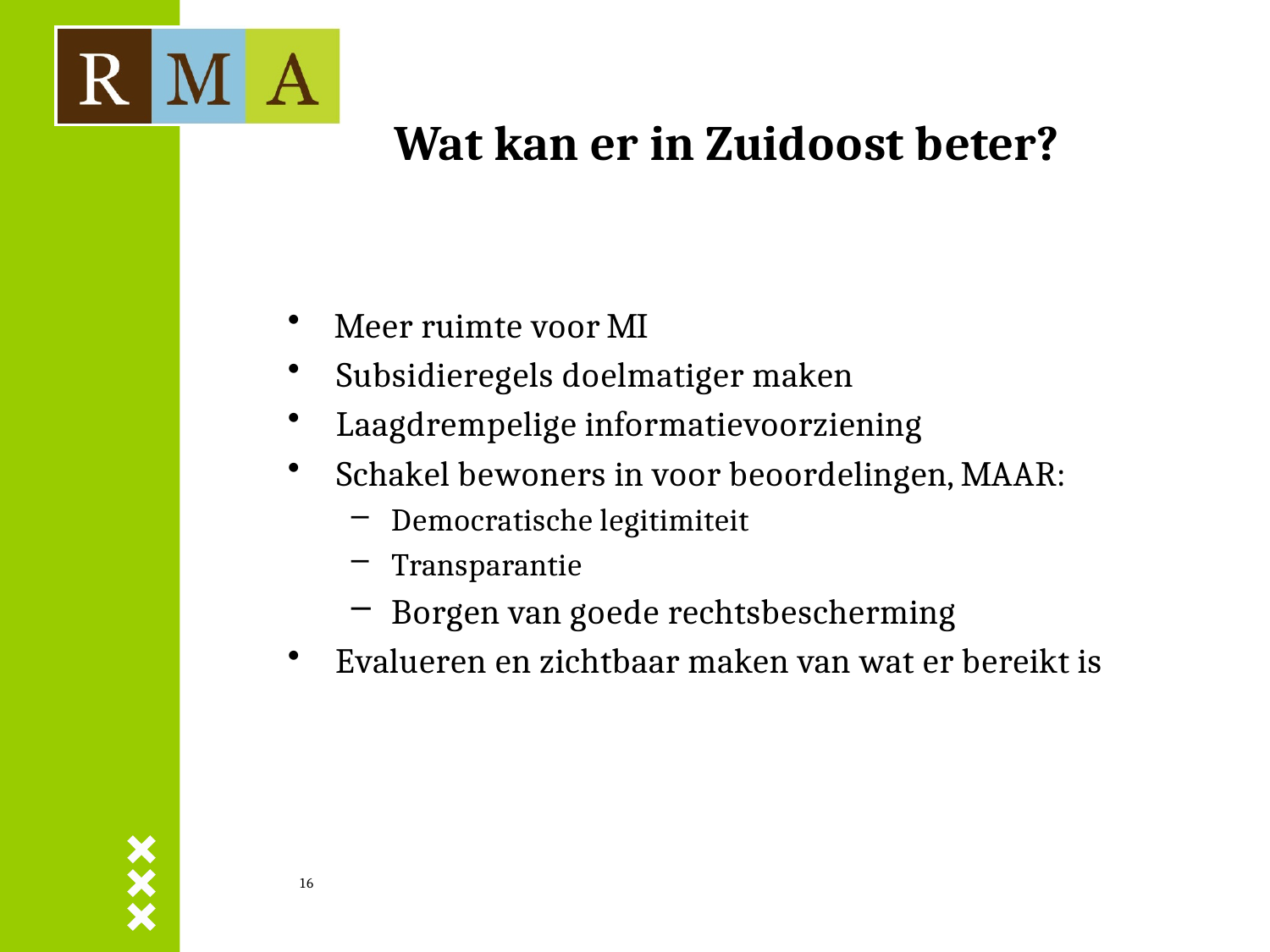

# Wat kan er in Zuidoost beter?
Meer ruimte voor MI
Subsidieregels doelmatiger maken
Laagdrempelige informatievoorziening
Schakel bewoners in voor beoordelingen, MAAR:
Democratische legitimiteit
Transparantie
Borgen van goede rechtsbescherming
Evalueren en zichtbaar maken van wat er bereikt is
16